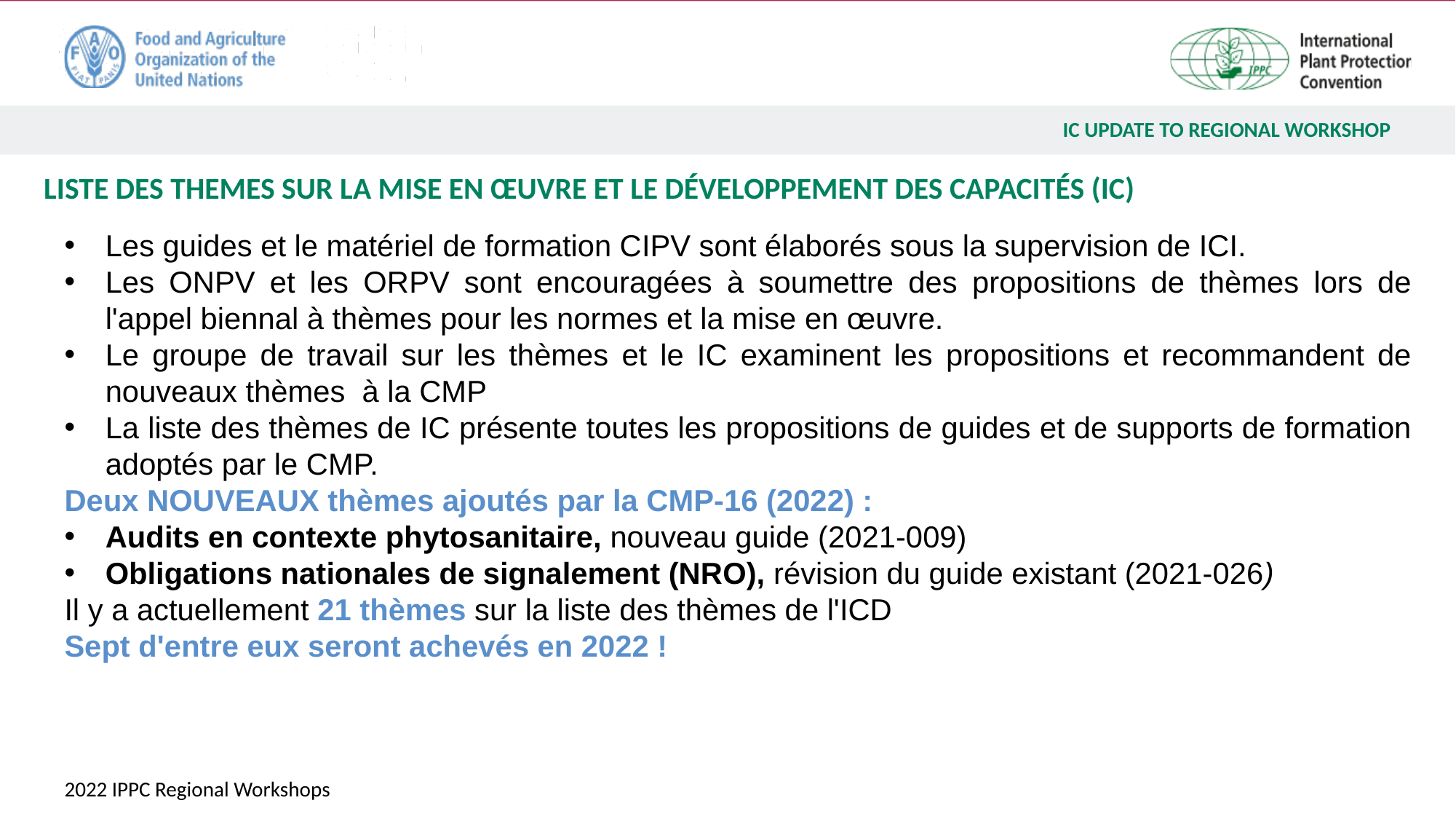

# LISTE DES THEMES SUR LA MISE EN ŒUVRE ET LE DÉVELOPPEMENT DES CAPACITÉS (IC)
Les guides et le matériel de formation CIPV sont élaborés sous la supervision de ICI.
Les ONPV et les ORPV sont encouragées à soumettre des propositions de thèmes lors de l'appel biennal à thèmes pour les normes et la mise en œuvre.
Le groupe de travail sur les thèmes et le IC examinent les propositions et recommandent de nouveaux thèmes  à la CMP
La liste des thèmes de IC présente toutes les propositions de guides et de supports de formation adoptés par le CMP.
Deux NOUVEAUX thèmes ajoutés par la CMP-16 (2022) :
Audits en contexte phytosanitaire, nouveau guide (2021-009)
Obligations nationales de signalement (NRO), révision du guide existant (2021-026)
Il y a actuellement 21 thèmes sur la liste des thèmes de l'ICD
Sept d'entre eux seront achevés en 2022 !